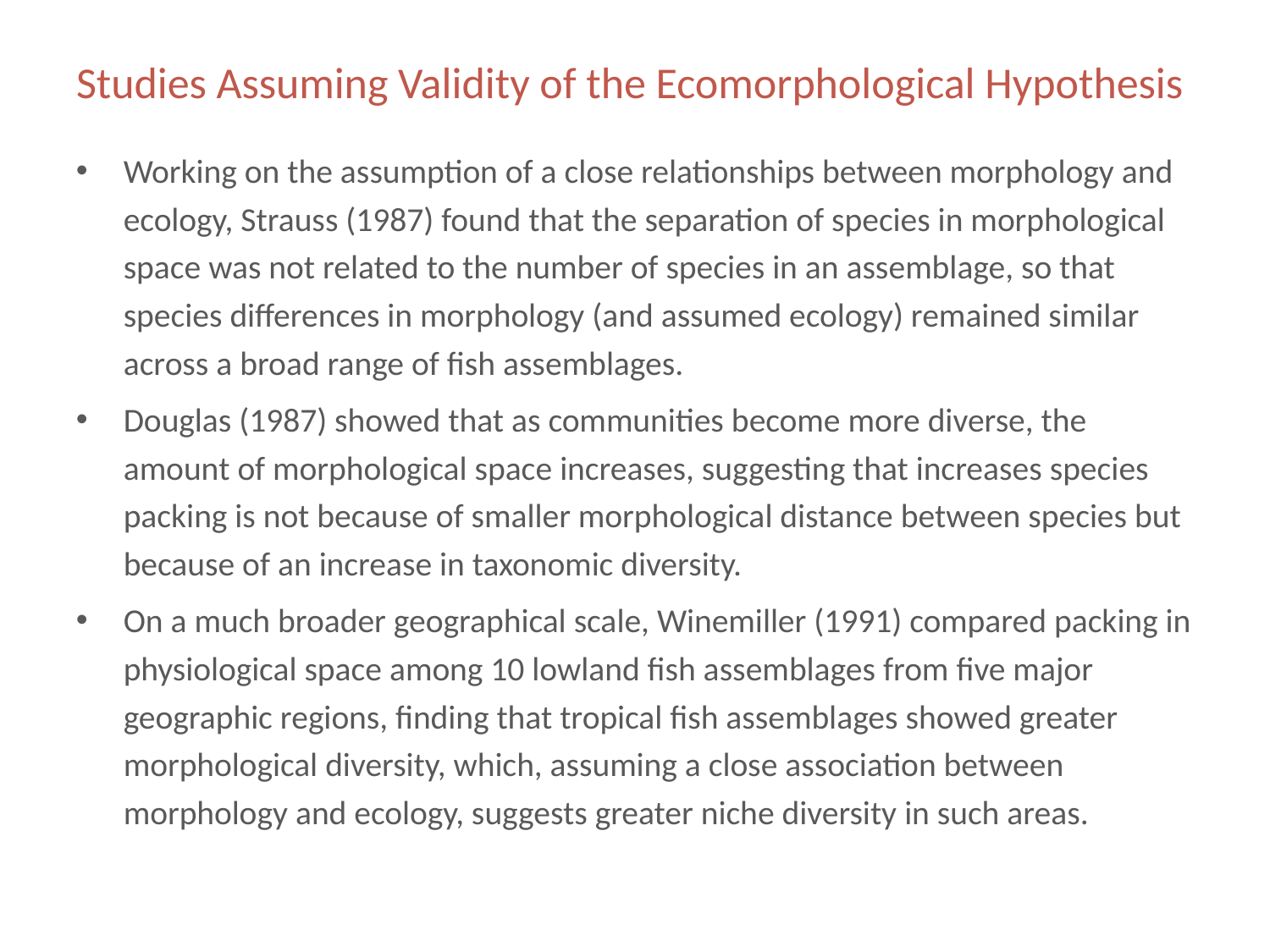

# Studies Assuming Validity of the Ecomorphological Hypothesis
Working on the assumption of a close relationships between morphology and ecology, Strauss (1987) found that the separation of species in morphological space was not related to the number of species in an assemblage, so that species differences in morphology (and assumed ecology) remained similar across a broad range of fish assemblages.
Douglas (1987) showed that as communities become more diverse, the amount of morphological space increases, suggesting that increases species packing is not because of smaller morphological distance between species but because of an increase in taxonomic diversity.
On a much broader geographical scale, Winemiller (1991) compared packing in physiological space among 10 lowland fish assemblages from five major geographic regions, finding that tropical fish assemblages showed greater morphological diversity, which, assuming a close association between morphology and ecology, suggests greater niche diversity in such areas.